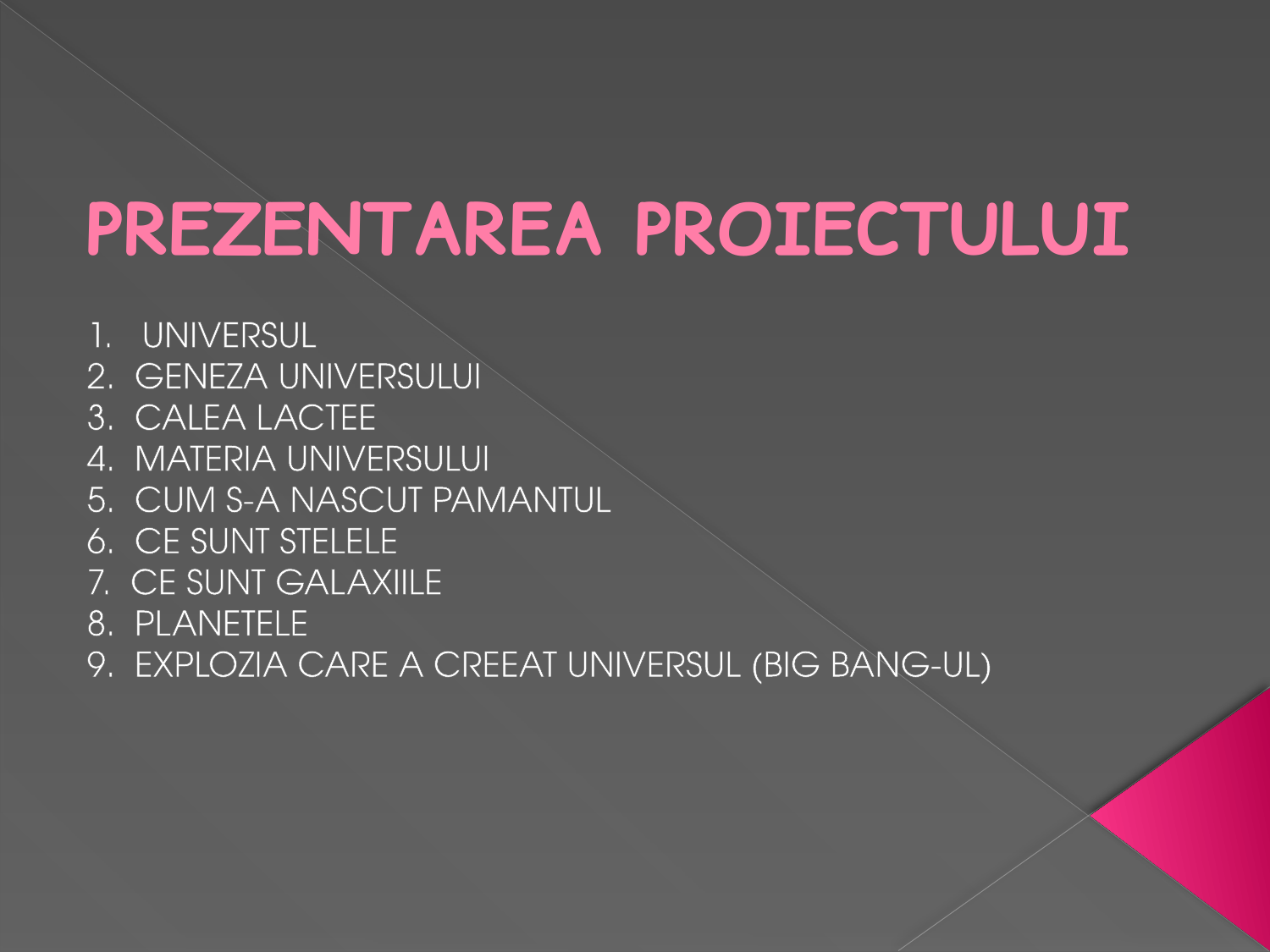

# PREZENTAREA PROIECTULUI
1.   UNIVERSUL
2.  GENEZA UNIVERSULUI
3.  CALEA LACTEE
4.  MATERIA UNIVERSULUI
5.  CUM S-A NASCUT PAMANTUL
6.  CE SUNT STELELE
7.  CE SUNT GALAXIILE
8.  PLANETELE
9.  EXPLOZIA CARE A CREEAT UNIVERSUL (BIG BANG-UL)